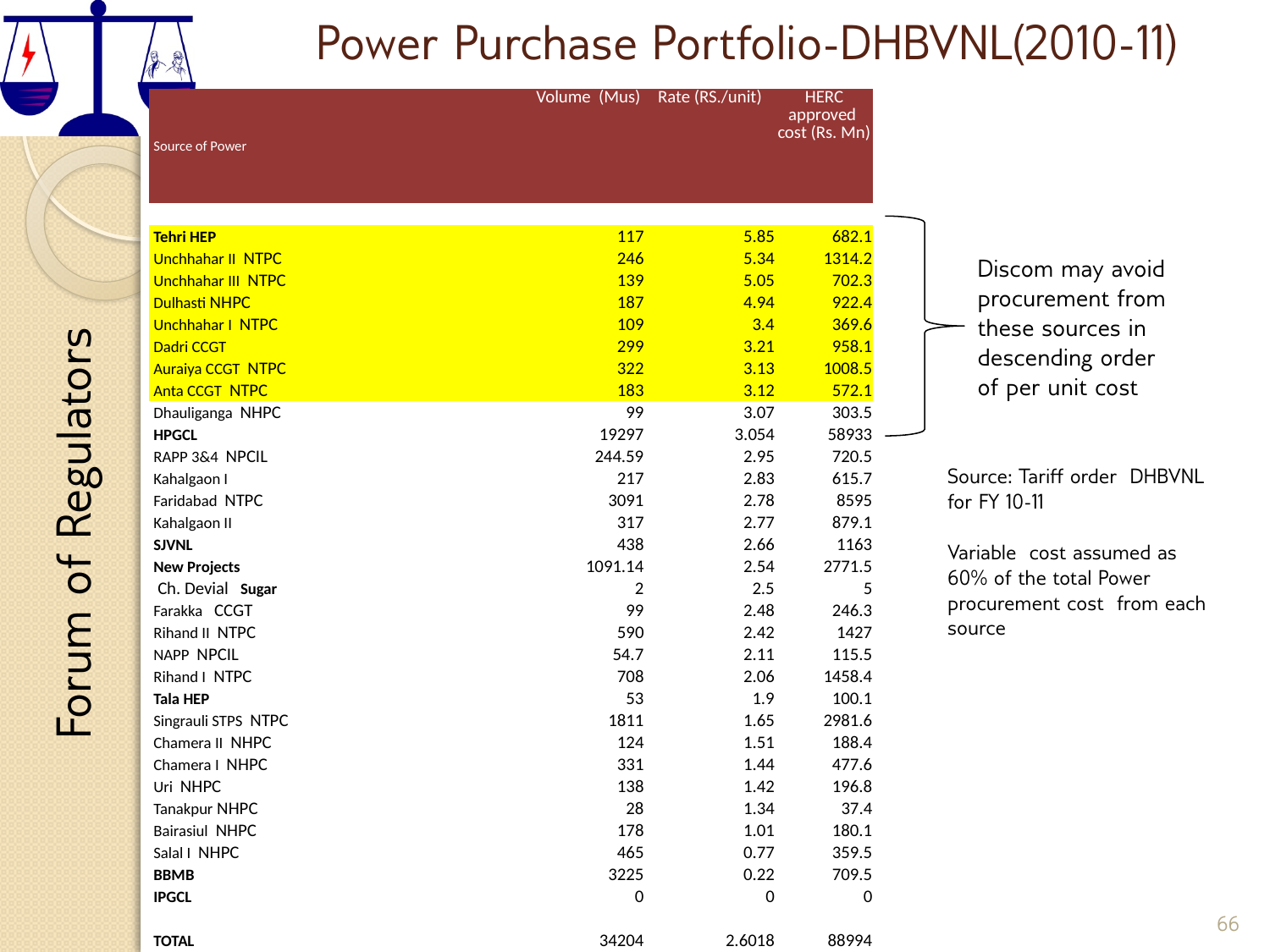

# Power Purchase Portfolio-DHBVNL(2010-11)
| Source of Power | Volume (Mus) | Rate (RS./unit) | HERC approved cost (Rs. Mn) |
| --- | --- | --- | --- |
|  |  |  |  |
| Tehri HEP | 117 | 5.85 | 682.1 |
| Unchhahar II NTPC | 246 | 5.34 | 1314.2 |
| Unchhahar III NTPC | 139 | 5.05 | 702.3 |
| Dulhasti NHPC | 187 | 4.94 | 922.4 |
| Unchhahar I NTPC | 109 | 3.4 | 369.6 |
| Dadri CCGT | 299 | 3.21 | 958.1 |
| Auraiya CCGT NTPC | 322 | 3.13 | 1008.5 |
| Anta CCGT NTPC | 183 | 3.12 | 572.1 |
| Dhauliganga NHPC | 99 | 3.07 | 303.5 |
| HPGCL | 19297 | 3.054 | 58933 |
| RAPP 3&4 NPCIL | 244.59 | 2.95 | 720.5 |
| Kahalgaon I | 217 | 2.83 | 615.7 |
| Faridabad NTPC | 3091 | 2.78 | 8595 |
| Kahalgaon II | 317 | 2.77 | 879.1 |
| SJVNL | 438 | 2.66 | 1163 |
| New Projects | 1091.14 | 2.54 | 2771.5 |
| Ch. Devial Sugar | 2 | 2.5 | 5 |
| Farakka CCGT | 99 | 2.48 | 246.3 |
| Rihand II NTPC | 590 | 2.42 | 1427 |
| NAPP NPCIL | 54.7 | 2.11 | 115.5 |
| Rihand I NTPC | 708 | 2.06 | 1458.4 |
| Tala HEP | 53 | 1.9 | 100.1 |
| Singrauli STPS NTPC | 1811 | 1.65 | 2981.6 |
| Chamera II NHPC | 124 | 1.51 | 188.4 |
| Chamera I NHPC | 331 | 1.44 | 477.6 |
| Uri NHPC | 138 | 1.42 | 196.8 |
| Tanakpur NHPC | 28 | 1.34 | 37.4 |
| Bairasiul NHPC | 178 | 1.01 | 180.1 |
| Salal I NHPC | 465 | 0.77 | 359.5 |
| BBMB | 3225 | 0.22 | 709.5 |
| IPGCL | 0 | 0 | 0 |
|  |  |  |  |
| TOTAL | 34204 | 2.6018 | 88994 |

Discom may avoid procurement from these sources in descending order of per unit cost
Source: Tariff order  DHBVNL for FY 10-11

Variable  cost assumed as 60% of the total Power procurement cost  from each source

66